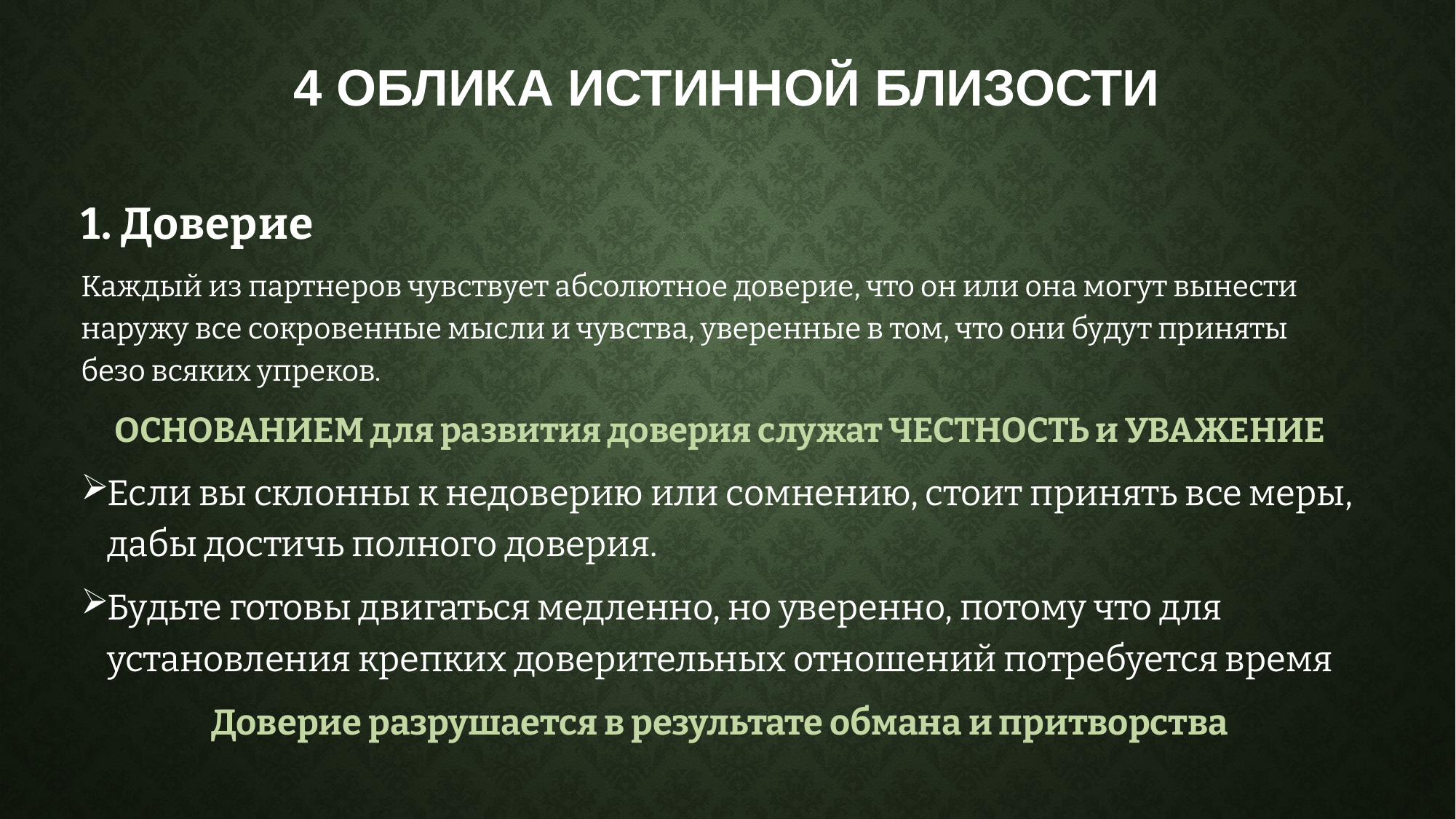

# 4 облика истинной близости
1. Доверие
Каждый из партнеров чувствует абсолютное доверие, что он или она могут вынести наружу все сокровенные мысли и чувства, уверенные в том, что они будут приняты безо всяких упреков.
ОСНОВАНИЕМ для развития доверия служат ЧЕСТНОСТЬ и УВАЖЕНИЕ
Если вы склонны к недоверию или сомнению, стоит принять все меры, дабы достичь полного доверия.
Будьте готовы двигаться медленно, но уверенно, потому что для установления крепких доверительных отношений потребуется время
Доверие разрушается в результате обмана и притворства